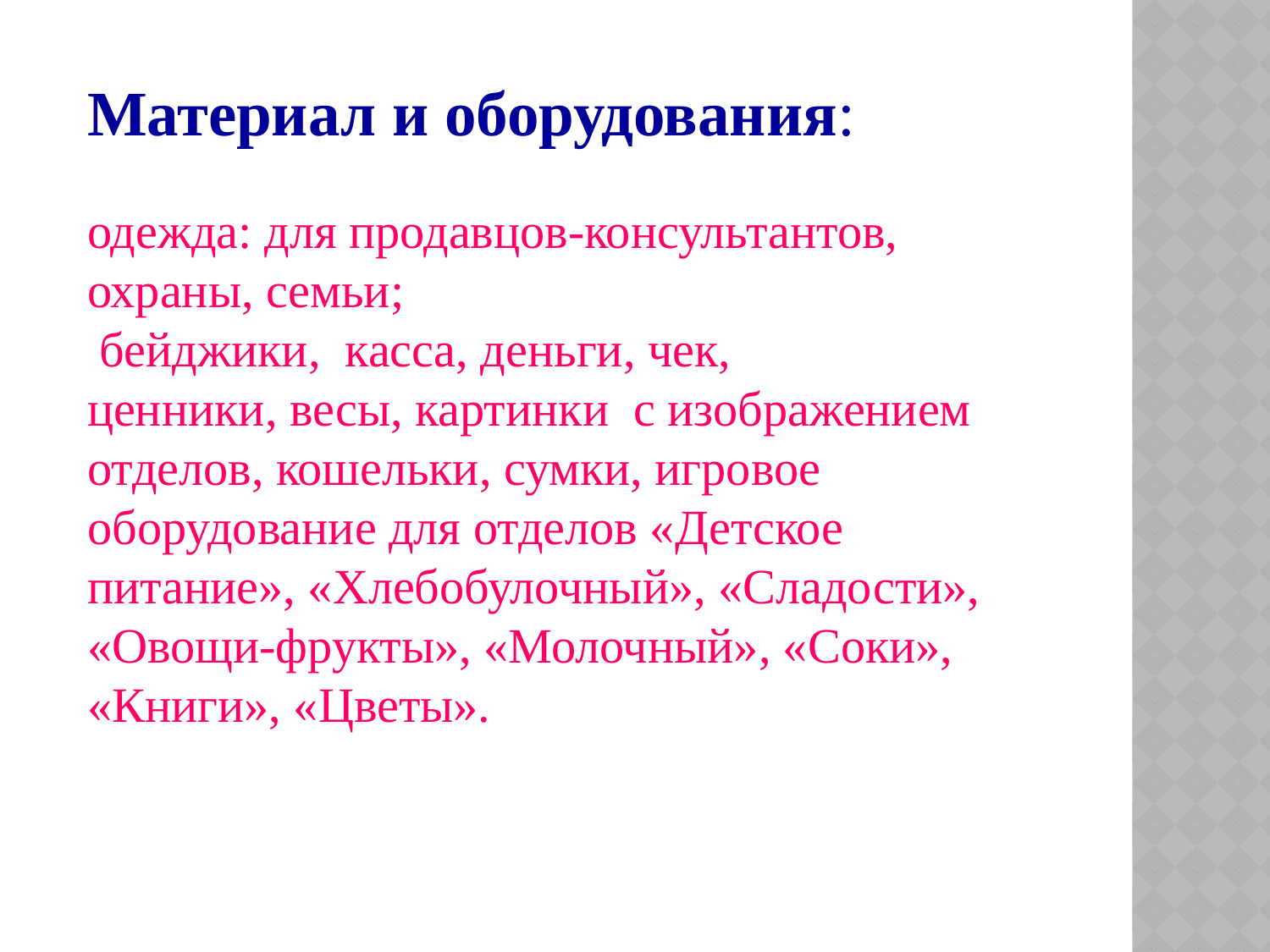

Материал и оборудования:

одежда: для продавцов-консультантов, охраны, семьи;
 бейджики,  касса, деньги, чек, ценники, весы, картинки  с изображением отделов, кошельки, сумки, игровое оборудование для отделов «Детское питание», «Хлебобулочный», «Сладости», «Овощи-фрукты», «Молочный», «Соки», «Книги», «Цветы».